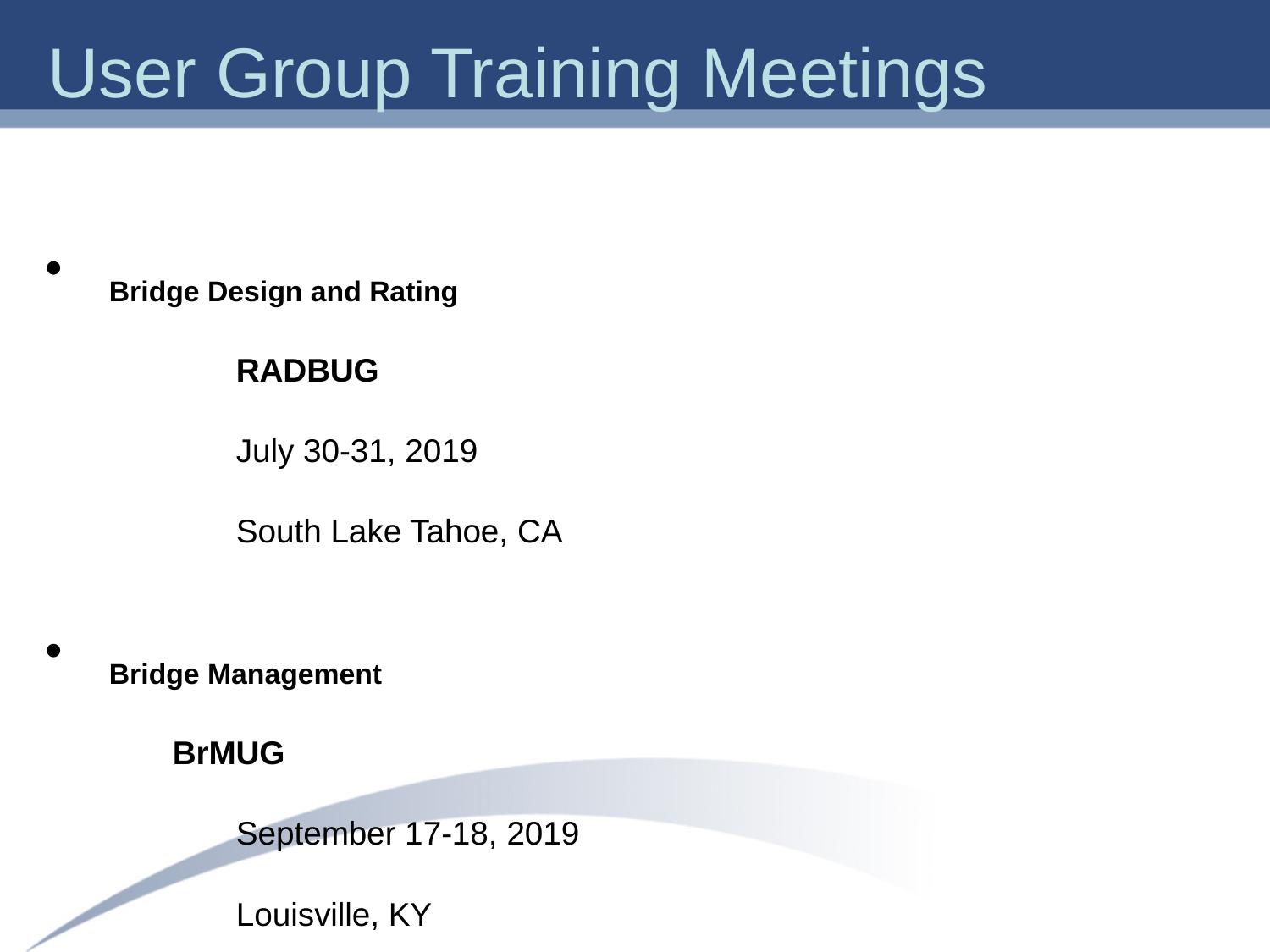

User Group Training Meetings
Bridge Design and Rating
	RADBUG
	July 30-31, 2019
	South Lake Tahoe, CA

Bridge Management
	BrMUG
	September 17-18, 2019
	Louisville, KY